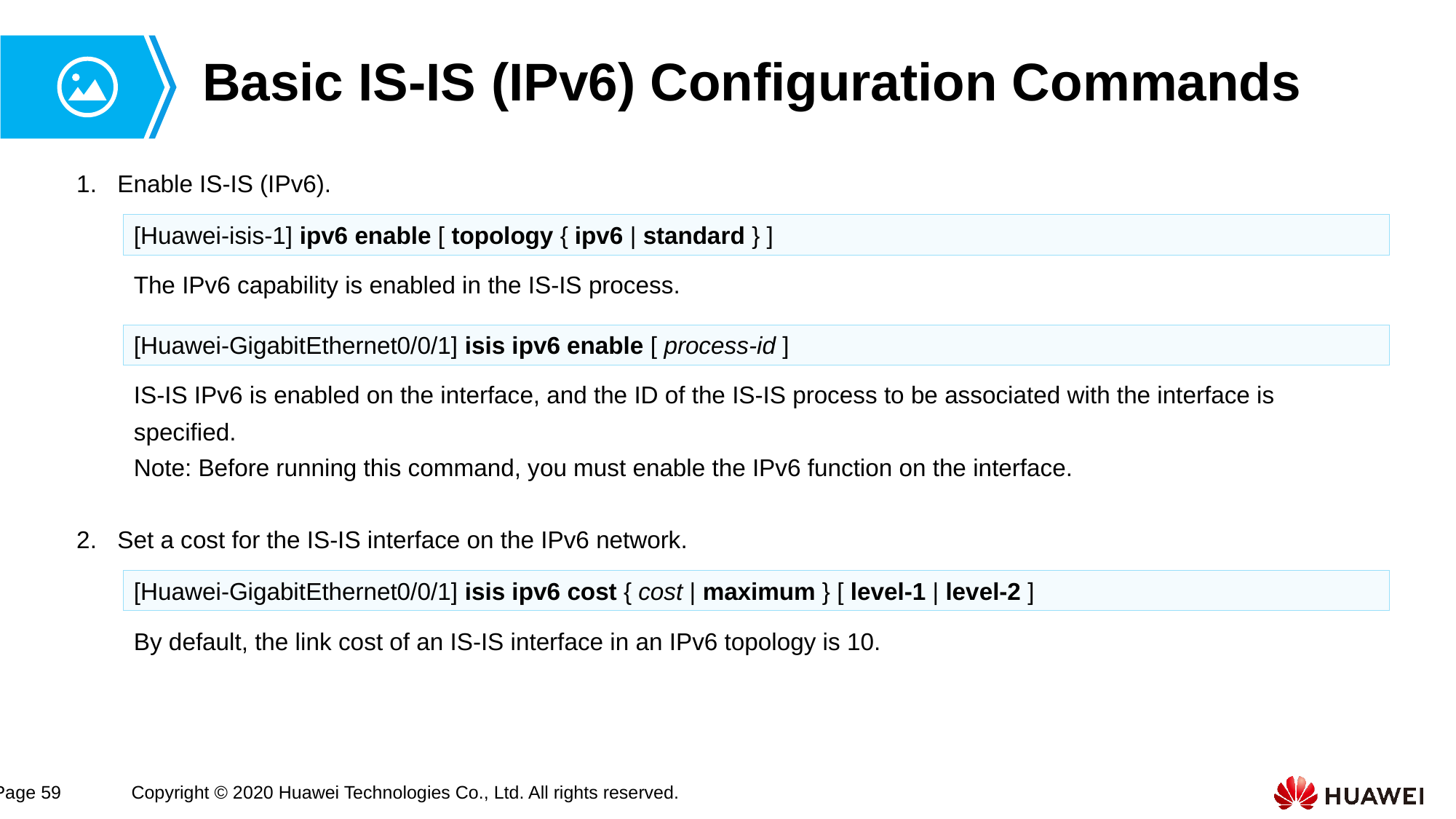

# Basic IS-IS (IPv6) Configuration Commands
Enable IS-IS (IPv6).
[Huawei-isis-1] ipv6 enable [ topology { ipv6 | standard } ]
The IPv6 capability is enabled in the IS-IS process.
[Huawei-GigabitEthernet0/0/1] isis ipv6 enable [ process-id ]
IS-IS IPv6 is enabled on the interface, and the ID of the IS-IS process to be associated with the interface is specified.
Note: Before running this command, you must enable the IPv6 function on the interface.
Set a cost for the IS-IS interface on the IPv6 network.
[Huawei-GigabitEthernet0/0/1] isis ipv6 cost { cost | maximum } [ level-1 | level-2 ]
By default, the link cost of an IS-IS interface in an IPv6 topology is 10.